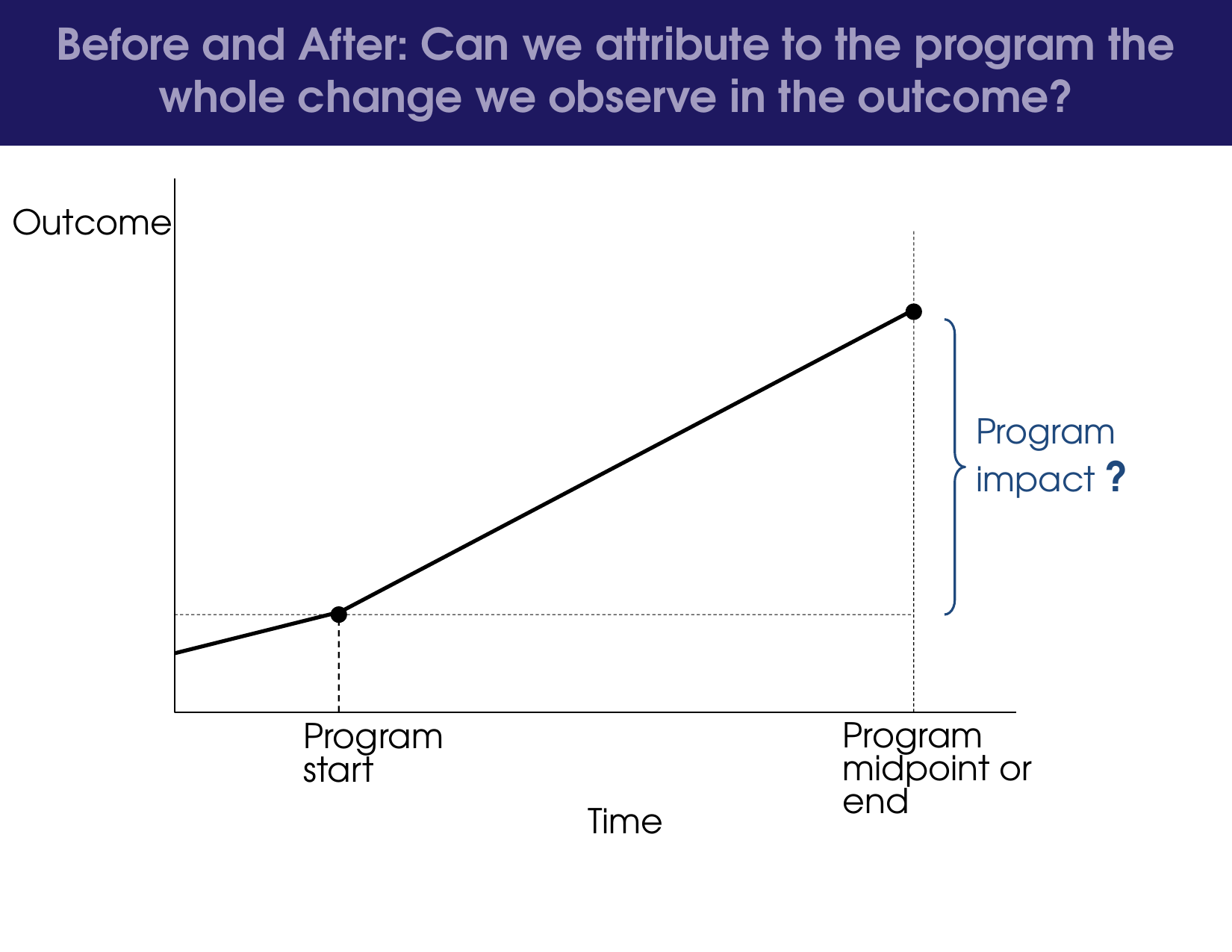

Before and After: Can we attribute to the program the whole change we observe in the outcome?

Outcome

Program impact ?

Program
midpoint or end
Program
start
Time